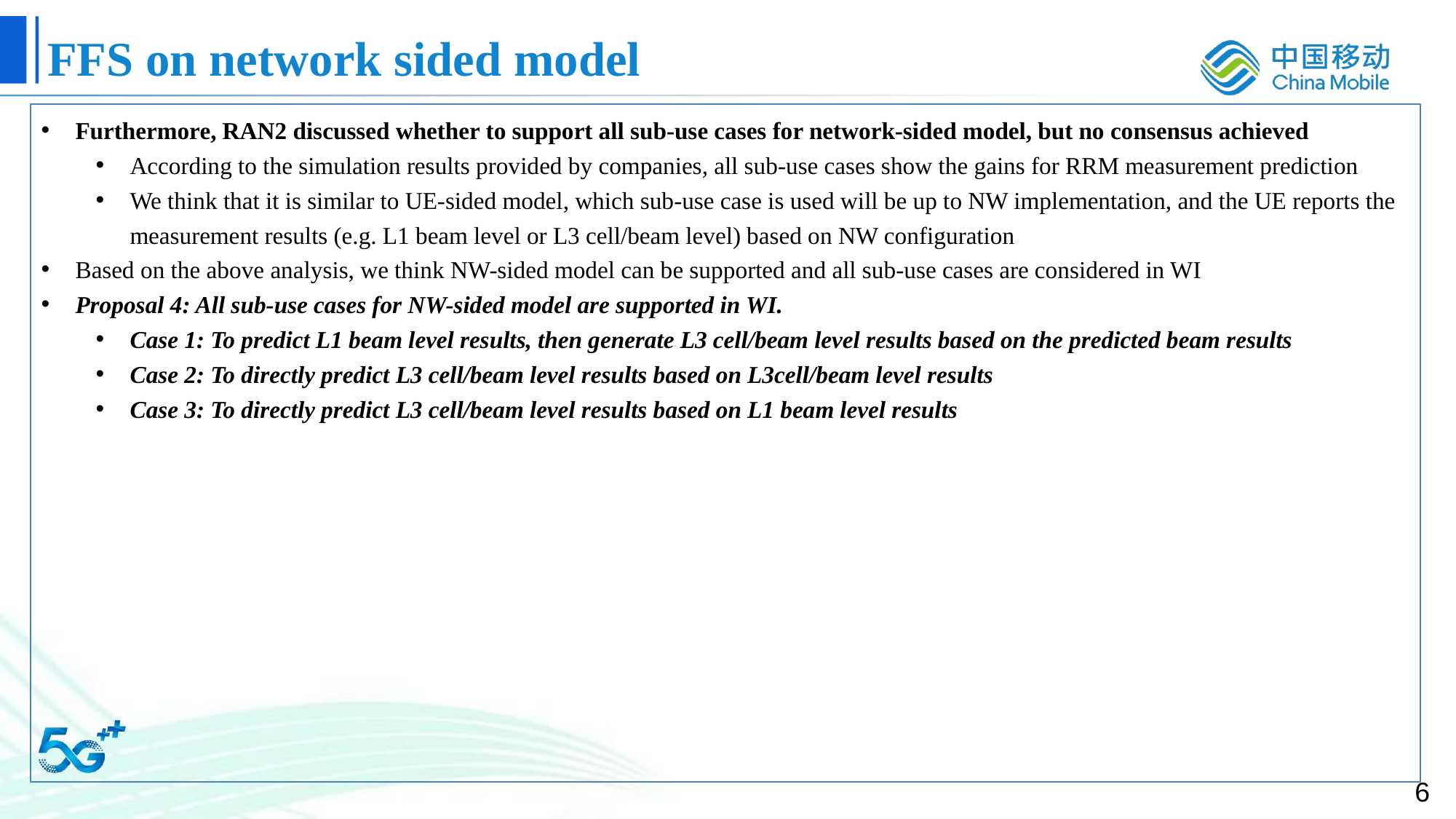

# FFS on network sided model
Furthermore, RAN2 discussed whether to support all sub-use cases for network-sided model, but no consensus achieved
According to the simulation results provided by companies, all sub-use cases show the gains for RRM measurement prediction
We think that it is similar to UE-sided model, which sub-use case is used will be up to NW implementation, and the UE reports the measurement results (e.g. L1 beam level or L3 cell/beam level) based on NW configuration
Based on the above analysis, we think NW-sided model can be supported and all sub-use cases are considered in WI
Proposal 4: All sub-use cases for NW-sided model are supported in WI.
Case 1: To predict L1 beam level results, then generate L3 cell/beam level results based on the predicted beam results
Case 2: To directly predict L3 cell/beam level results based on L3cell/beam level results
Case 3: To directly predict L3 cell/beam level results based on L1 beam level results